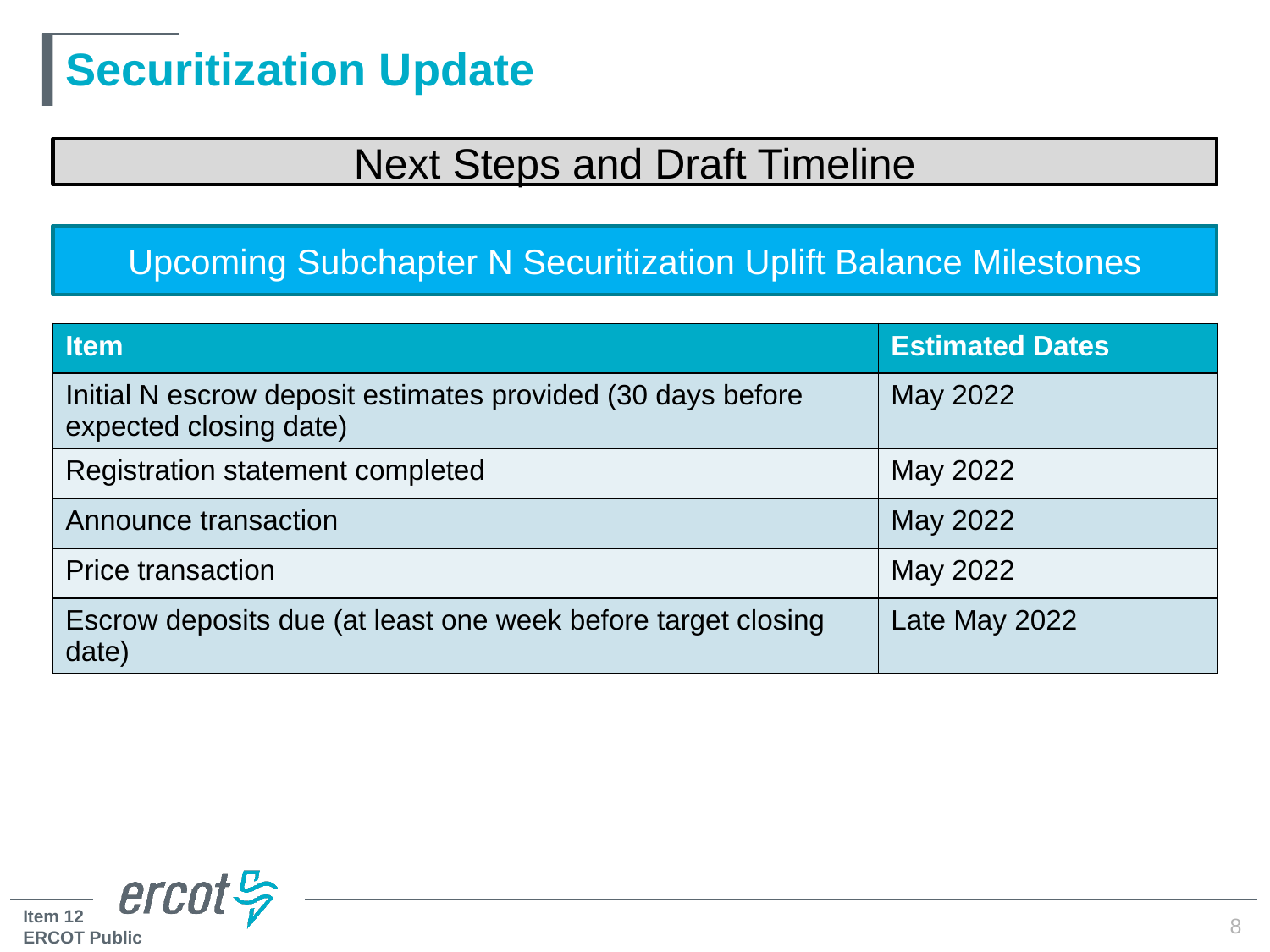

# Securitization Update
Next Steps and Draft Timeline
Upcoming Subchapter N Securitization Uplift Balance Milestones
| Item | Estimated Dates |
| --- | --- |
| Initial N escrow deposit estimates provided (30 days before expected closing date) | May 2022 |
| Registration statement completed | May 2022 |
| Announce transaction | May 2022 |
| Price transaction | May 2022 |
| Escrow deposits due (at least one week before target closing date) | Late May 2022 |
8